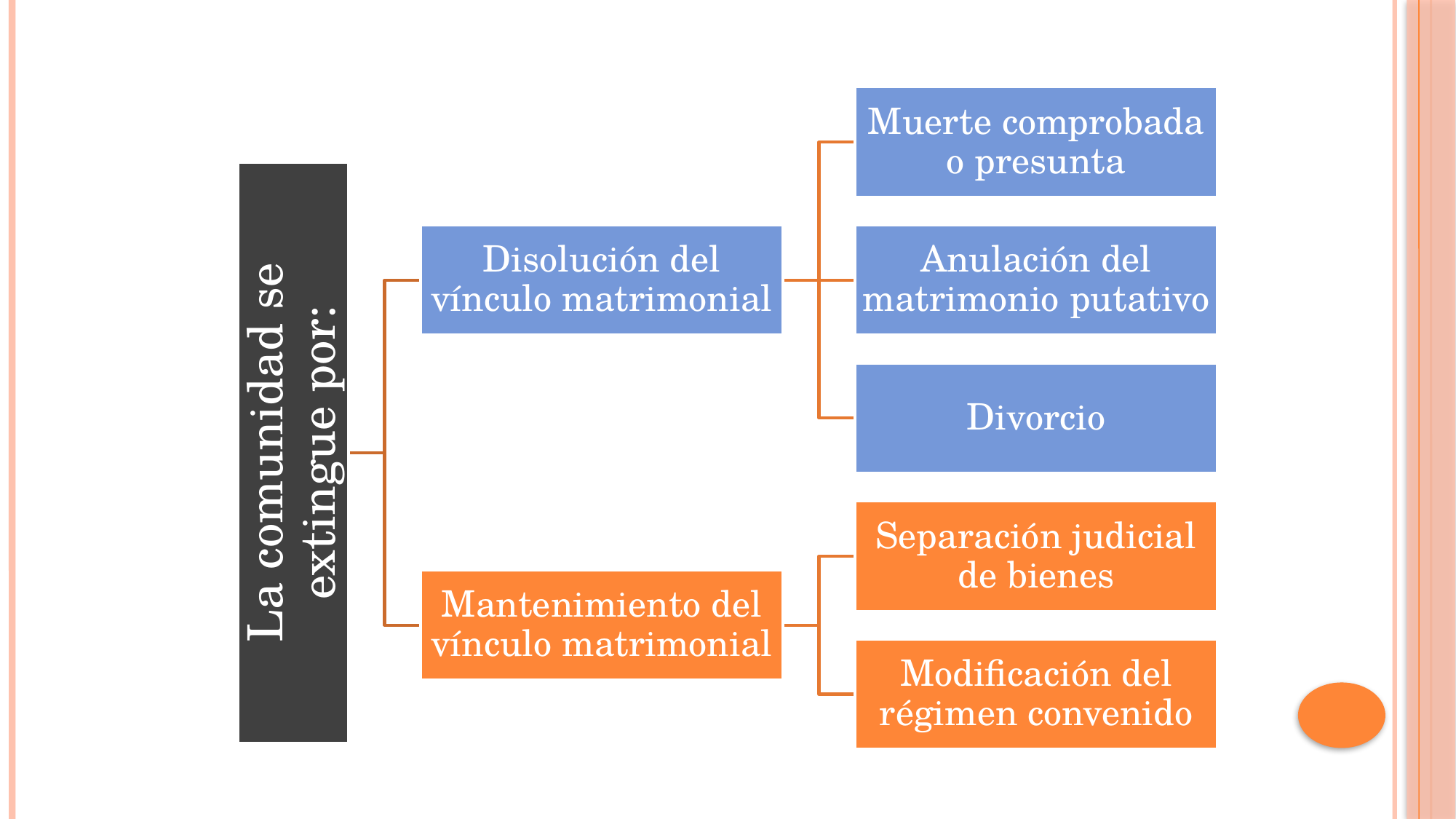

La comunidad se extingue por:
Disolución del vínculo matrimonial
Muerte comprobada o presunta
Anulación del matrimonio putativo
Divorcio
Mantenimiento del vínculo matrimonial
Separación judicial de bienes
Modificación del régimen convenido